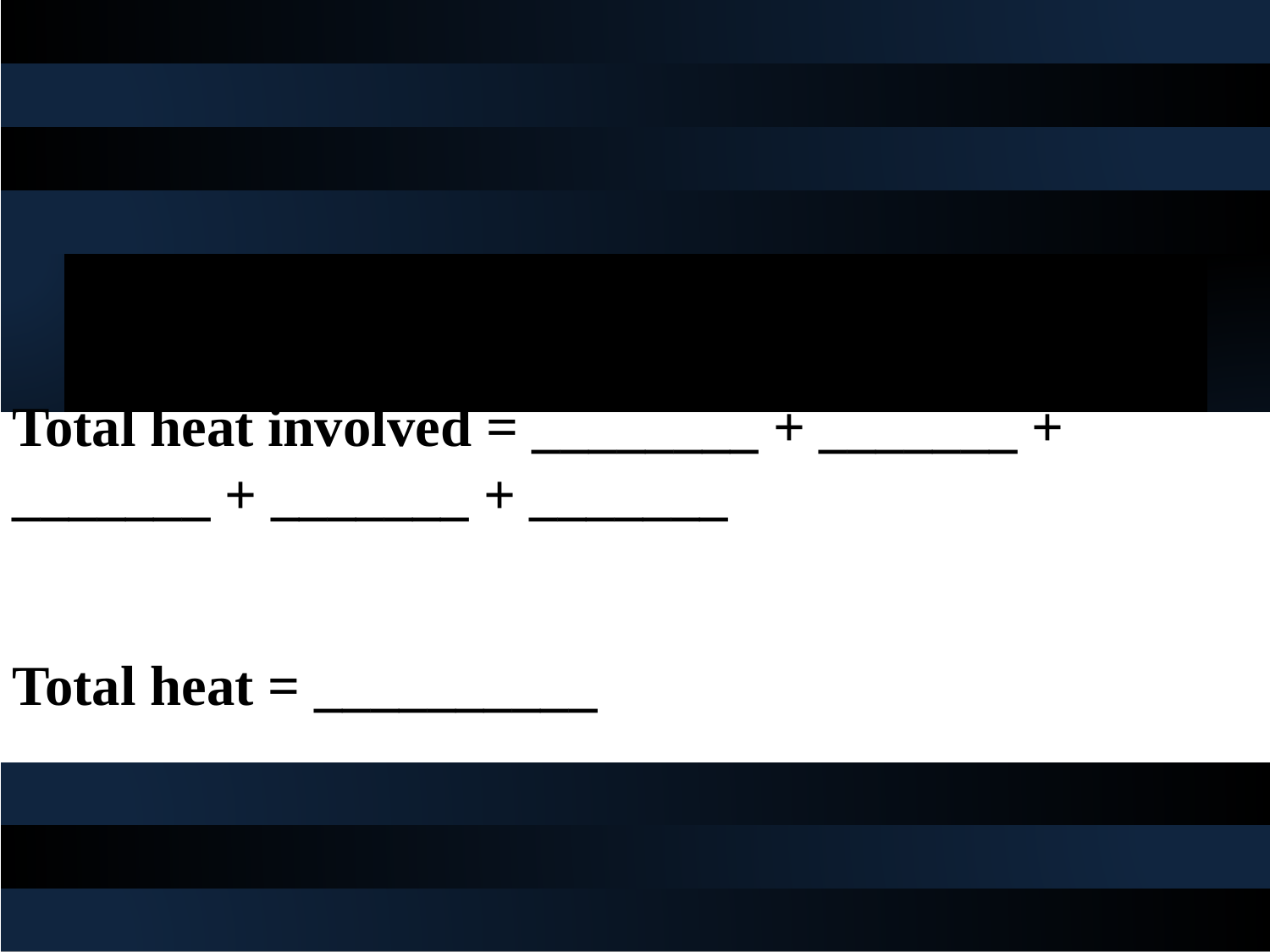

Total heat involved = ________ + _______ + _______ + _______ + _______

Total heat = __________